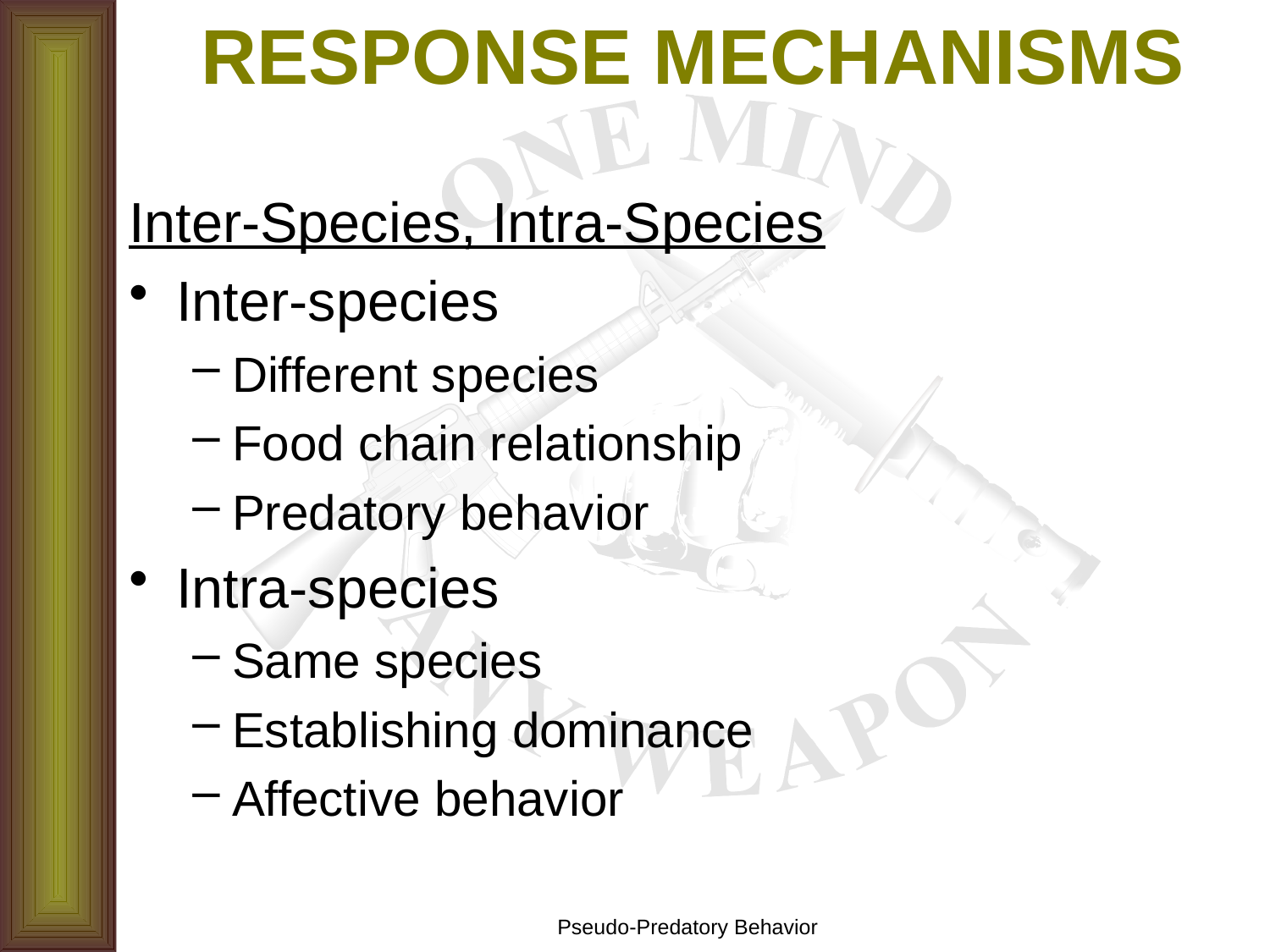

# RESPONSE MECHANISMS
Inter-Species, Intra-Species
Inter-species
Different species
Food chain relationship
Predatory behavior
Intra-species
Same species
Establishing dominance
Affective behavior
Pseudo-Predatory Behavior